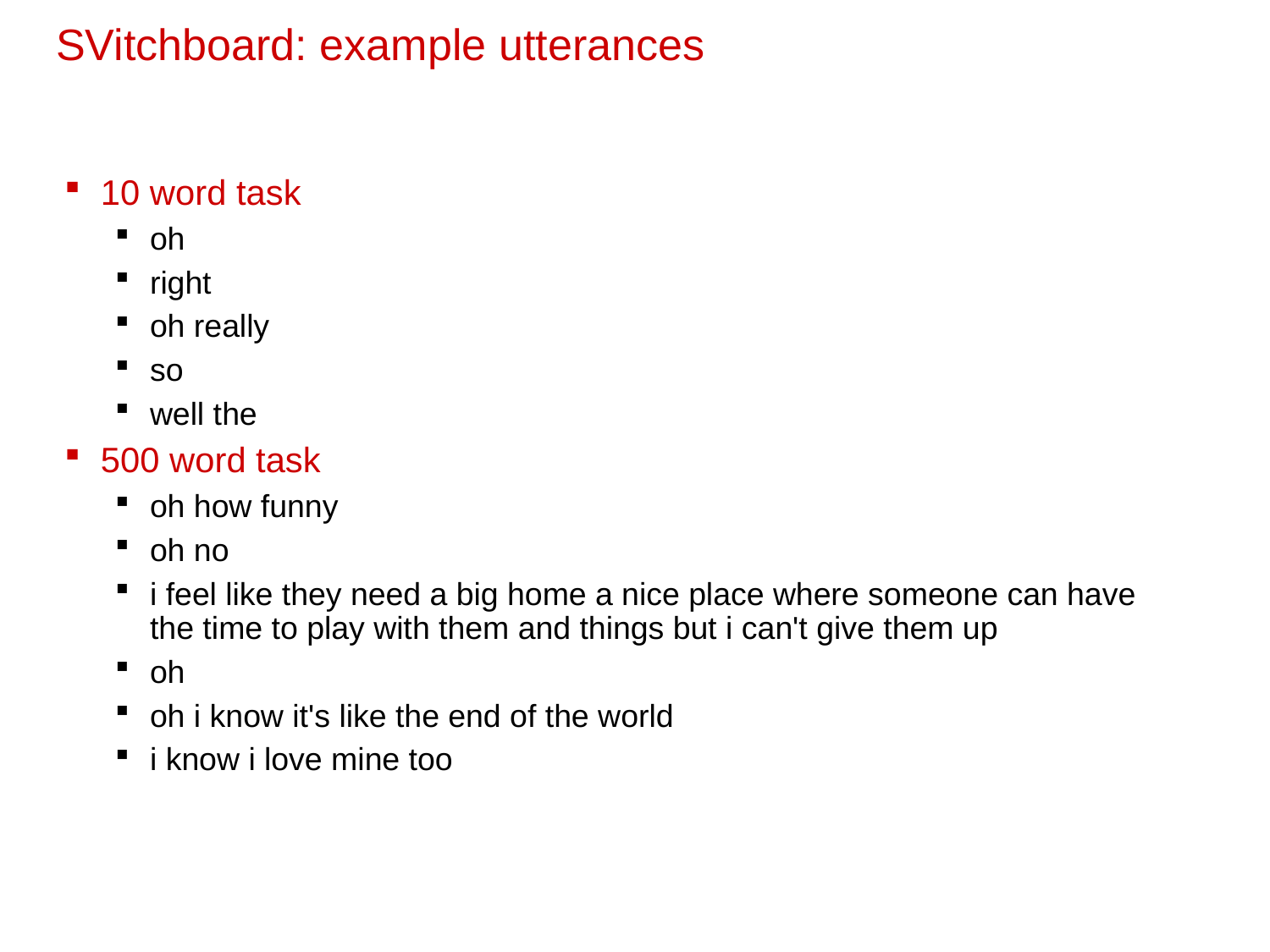

# SVitchboard: example utterances
10 word task
oh
right
oh really
so
well the
500 word task
oh how funny
oh no
i feel like they need a big home a nice place where someone can have the time to play with them and things but i can't give them up
oh
oh i know it's like the end of the world
i know i love mine too